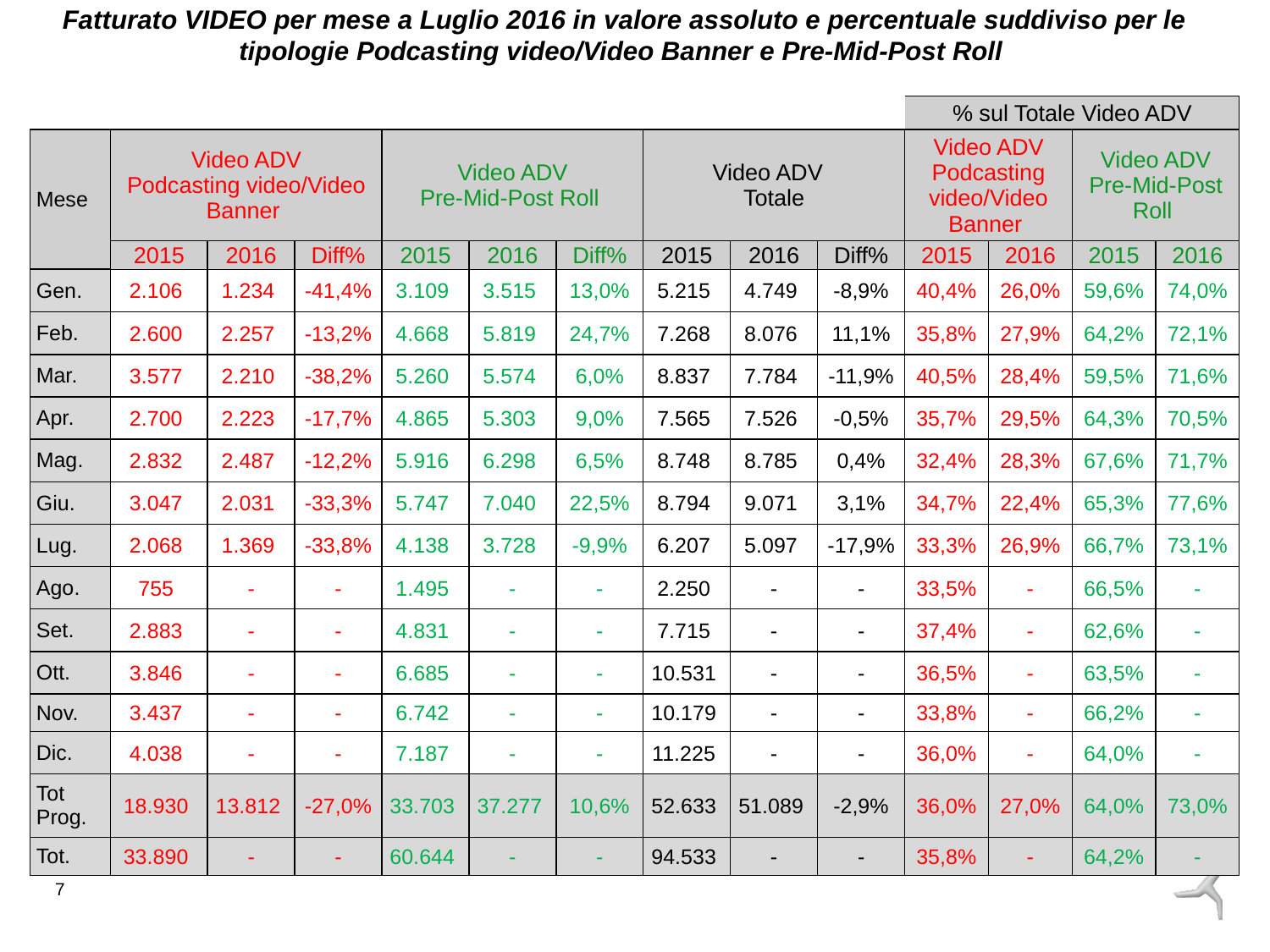

Fatturato VIDEO per mese a Luglio 2016 in valore assoluto e percentuale suddiviso per le tipologie Podcasting video/Video Banner e Pre-Mid-Post Roll

|  |  |  |  |  |  |  |  |  |  | % sul Totale Video ADV |  |  |  |
| --- | --- | --- | --- | --- | --- | --- | --- | --- | --- | --- | --- | --- | --- |
| Mese | Video ADV Podcasting video/Video Banner |  |  | Video ADV Pre-Mid-Post Roll |  |  | Video ADV Totale |  |  | Video ADV Podcasting video/Video Banner |  | Video ADV Pre-Mid-Post Roll |  |
|  | 2015 | 2016 | Diff% | 2015 | 2016 | Diff% | 2015 | 2016 | Diff% | 2015 | 2016 | 2015 | 2016 |
| Gen. | 2.106 | 1.234 | -41,4% | 3.109 | 3.515 | 13,0% | 5.215 | 4.749 | -8,9% | 40,4% | 26,0% | 59,6% | 74,0% |
| Feb. | 2.600 | 2.257 | -13,2% | 4.668 | 5.819 | 24,7% | 7.268 | 8.076 | 11,1% | 35,8% | 27,9% | 64,2% | 72,1% |
| Mar. | 3.577 | 2.210 | -38,2% | 5.260 | 5.574 | 6,0% | 8.837 | 7.784 | -11,9% | 40,5% | 28,4% | 59,5% | 71,6% |
| Apr. | 2.700 | 2.223 | -17,7% | 4.865 | 5.303 | 9,0% | 7.565 | 7.526 | -0,5% | 35,7% | 29,5% | 64,3% | 70,5% |
| Mag. | 2.832 | 2.487 | -12,2% | 5.916 | 6.298 | 6,5% | 8.748 | 8.785 | 0,4% | 32,4% | 28,3% | 67,6% | 71,7% |
| Giu. | 3.047 | 2.031 | -33,3% | 5.747 | 7.040 | 22,5% | 8.794 | 9.071 | 3,1% | 34,7% | 22,4% | 65,3% | 77,6% |
| Lug. | 2.068 | 1.369 | -33,8% | 4.138 | 3.728 | -9,9% | 6.207 | 5.097 | -17,9% | 33,3% | 26,9% | 66,7% | 73,1% |
| Ago. | 755 | - | - | 1.495 | - | - | 2.250 | - | - | 33,5% | - | 66,5% | - |
| Set. | 2.883 | - | - | 4.831 | - | - | 7.715 | - | - | 37,4% | - | 62,6% | - |
| Ott. | 3.846 | - | - | 6.685 | - | - | 10.531 | - | - | 36,5% | - | 63,5% | - |
| Nov. | 3.437 | - | - | 6.742 | - | - | 10.179 | - | - | 33,8% | - | 66,2% | - |
| Dic. | 4.038 | - | - | 7.187 | - | - | 11.225 | - | - | 36,0% | - | 64,0% | - |
| Tot Prog. | 18.930 | 13.812 | -27,0% | 33.703 | 37.277 | 10,6% | 52.633 | 51.089 | -2,9% | 36,0% | 27,0% | 64,0% | 73,0% |
| Tot. | 33.890 | - | - | 60.644 | - | - | 94.533 | - | - | 35,8% | - | 64,2% | - |